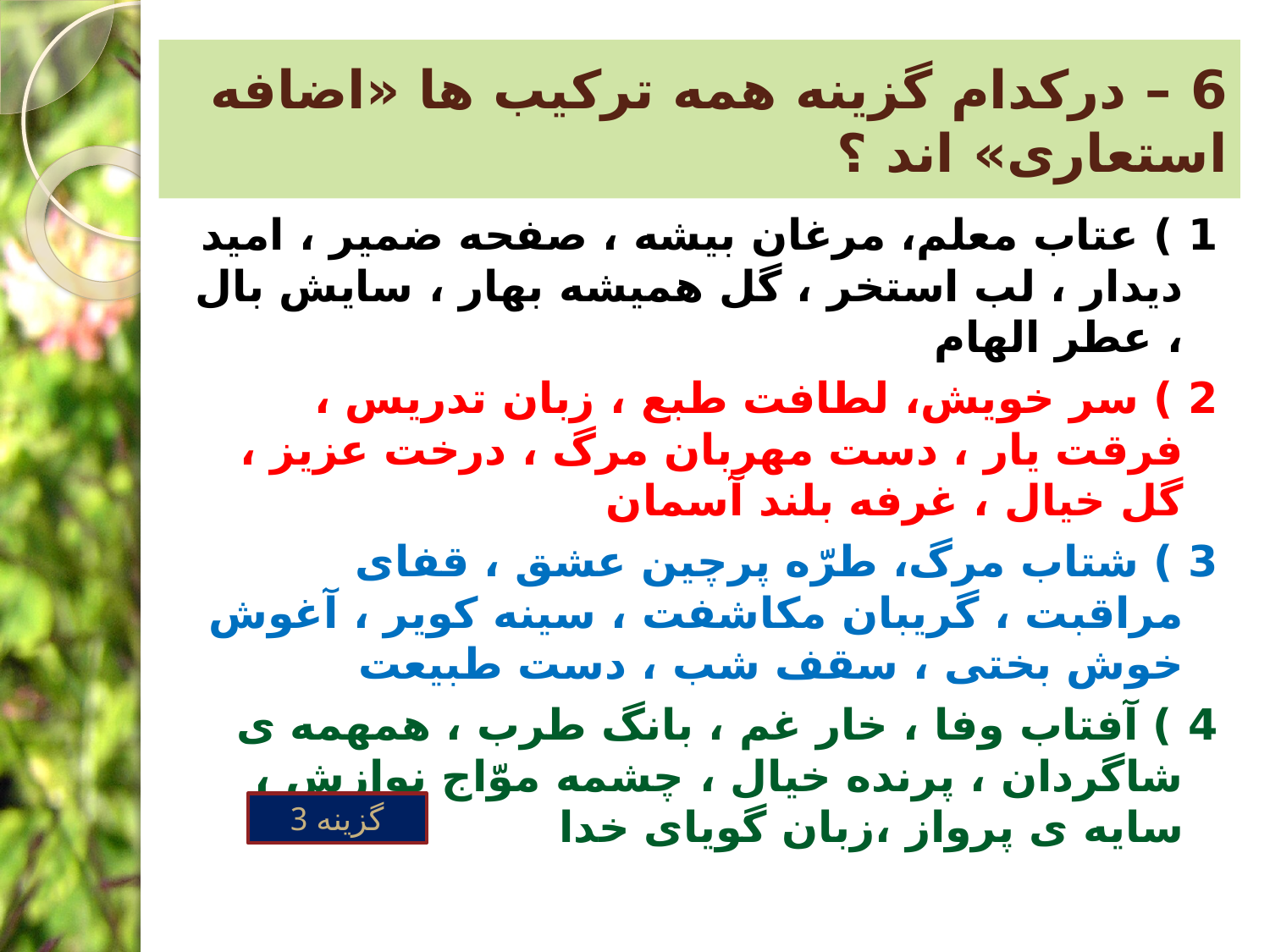

# 6 – درکدام گزینه همه ترکیب ها «اضافه استعاری» اند ؟
1 ) عتاب معلم، مرغان بیشه ، صفحه ضمیر ، امید دیدار ، لب استخر ، گل همیشه بهار ، سایش بال ، عطر الهام
2 ) سر خویش، لطافت طبع ، زبان تدریس ، فرقت یار ، دست مهربان مرگ ، درخت عزیز ، گل خیال ، غرفه بلند آسمان
3 ) شتاب مرگ، طرّه پرچین عشق ، قفای مراقبت ، گریبان مکاشفت ، سینه کویر ، آغوش خوش بختی ، سقف شب ، دست طبیعت
4 ) آفتاب وفا ، خار غم ، بانگ طرب ، همهمه ی شاگردان ، پرنده خیال ، چشمه موّاج نوازش ، سایه ی پرواز ،زبان گویای خدا

گزینه 3